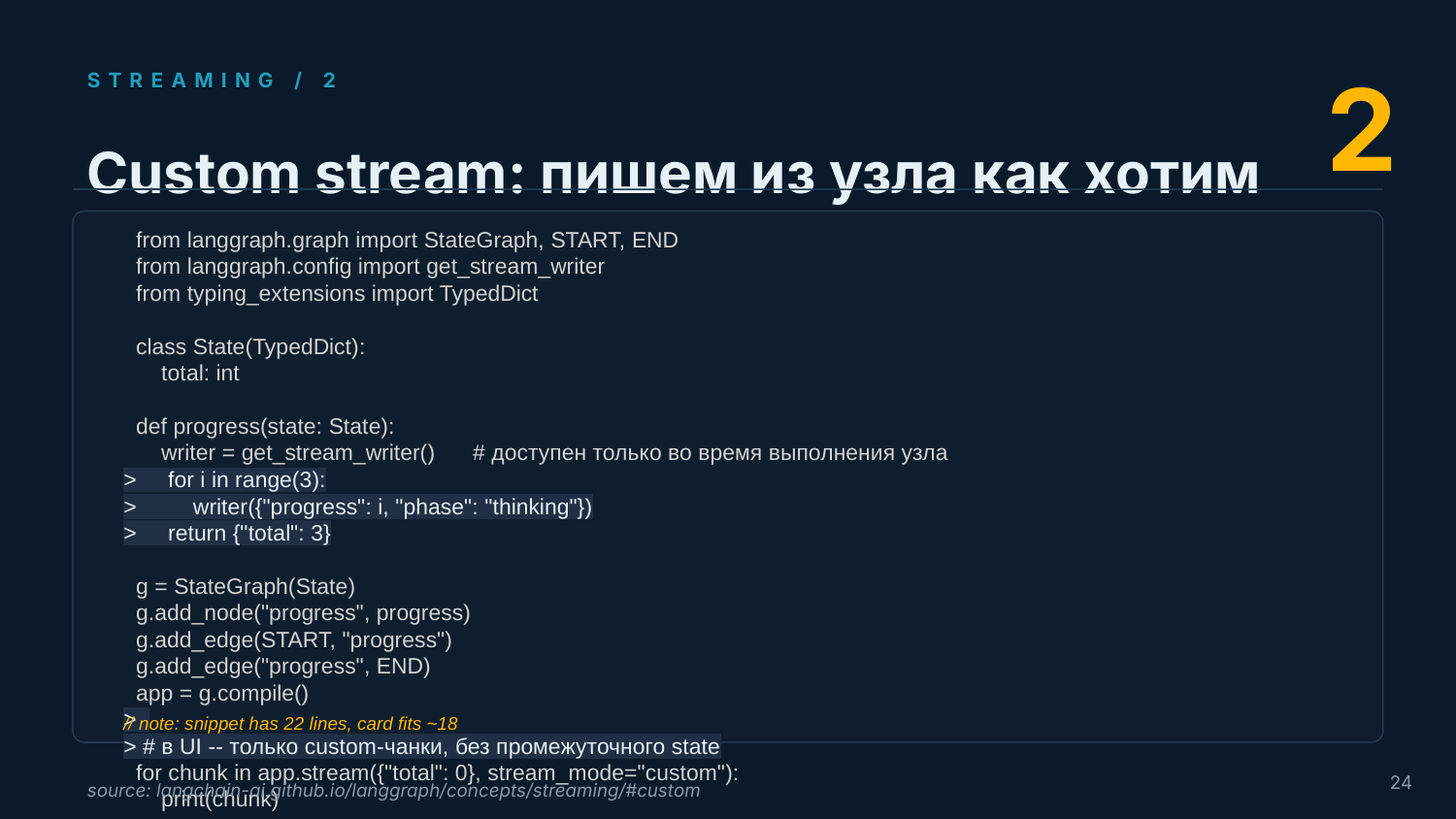

2
STREAMING / 2
Custom stream: пишем из узла как хотим

  from langgraph.graph import StateGraph, START, END
  from langgraph.config import get_stream_writer
  from typing_extensions import TypedDict

  class State(TypedDict):
      total: int

  def progress(state: State):
      writer = get_stream_writer()      # доступен только во время выполнения узла
>     for i in range(3):
>         writer({"progress": i, "phase": "thinking"})
>     return {"total": 3}

  g = StateGraph(State)
  g.add_node("progress", progress)
  g.add_edge(START, "progress")
  g.add_edge("progress", END)
  app = g.compile()
>
> # в UI -- только custom-чанки, без промежуточного state
  for chunk in app.stream({"total": 0}, stream_mode="custom"):
      print(chunk)

// note: snippet has 22 lines, card fits ~18
24
source: langchain-ai.github.io/langgraph/concepts/streaming/#custom